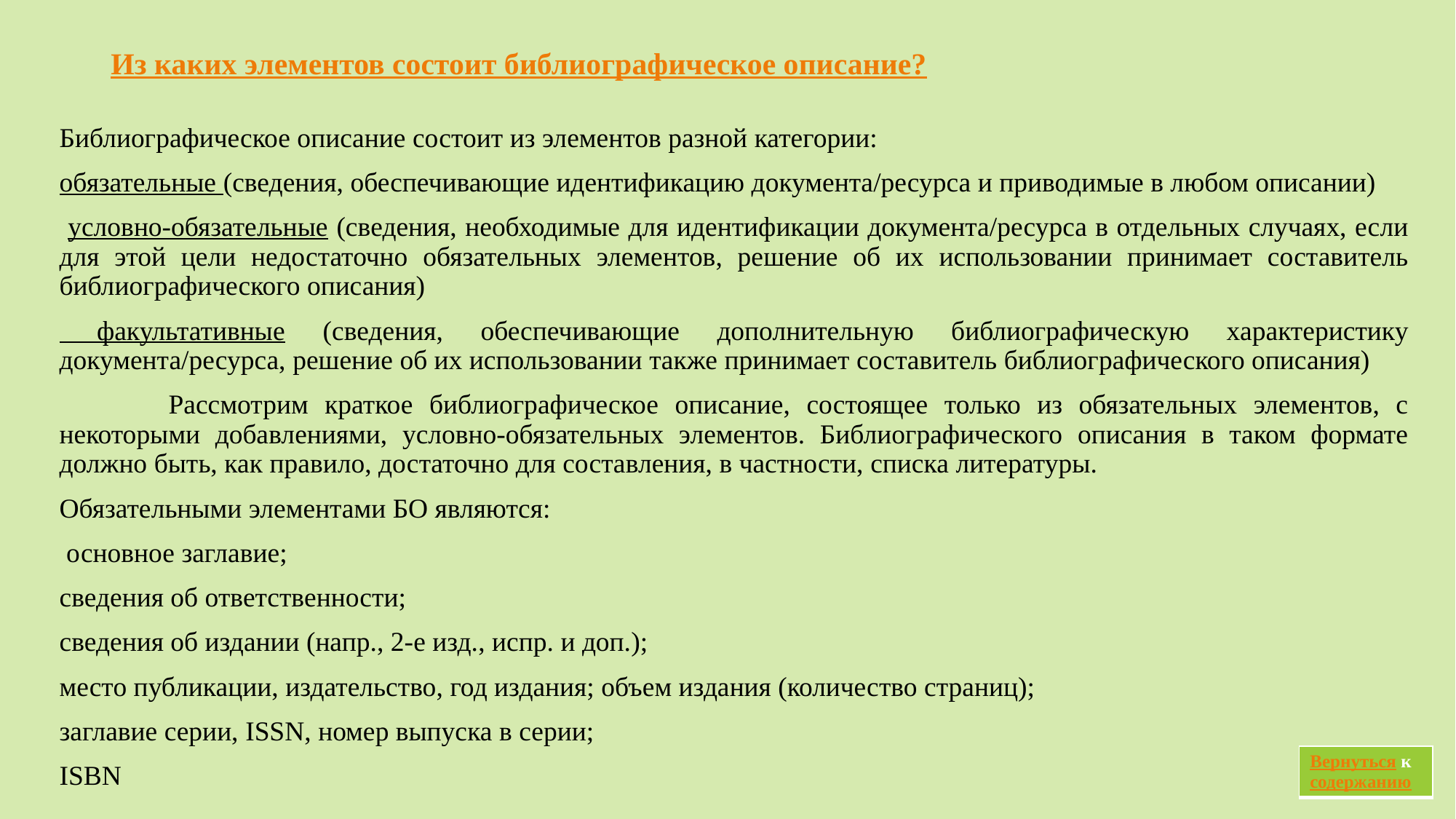

# Из каких элементов состоит библиографическое описание?
Библиографическое описание состоит из элементов разной категории:
обязательные (сведения, обеспечивающие идентификацию документа/ресурса и приводимые в любом описании)
 условно-обязательные (сведения, необходимые для идентификации документа/ресурса в отдельных случаях, если для этой цели недостаточно обязательных элементов, решение об их использовании принимает составитель библиографического описания)
 факультативные (сведения, обеспечивающие дополнительную библиографическую характеристику документа/ресурса, решение об их использовании также принимает составитель библиографического описания)
	Рассмотрим краткое библиографическое описание, состоящее только из обязательных элементов, с некоторыми добавлениями, условно-обязательных элементов. Библиографического описания в таком формате должно быть, как правило, достаточно для составления, в частности, списка литературы.
Обязательными элементами БО являются:
 основное заглавие;
сведения об ответственности;
сведения об издании (напр., 2-е изд., испр. и доп.);
место публикации, издательство, год издания; объем издания (количество страниц);
заглавие серии, ISSN, номер выпуска в серии;
ISBN
| Вернуться к содержанию |
| --- |